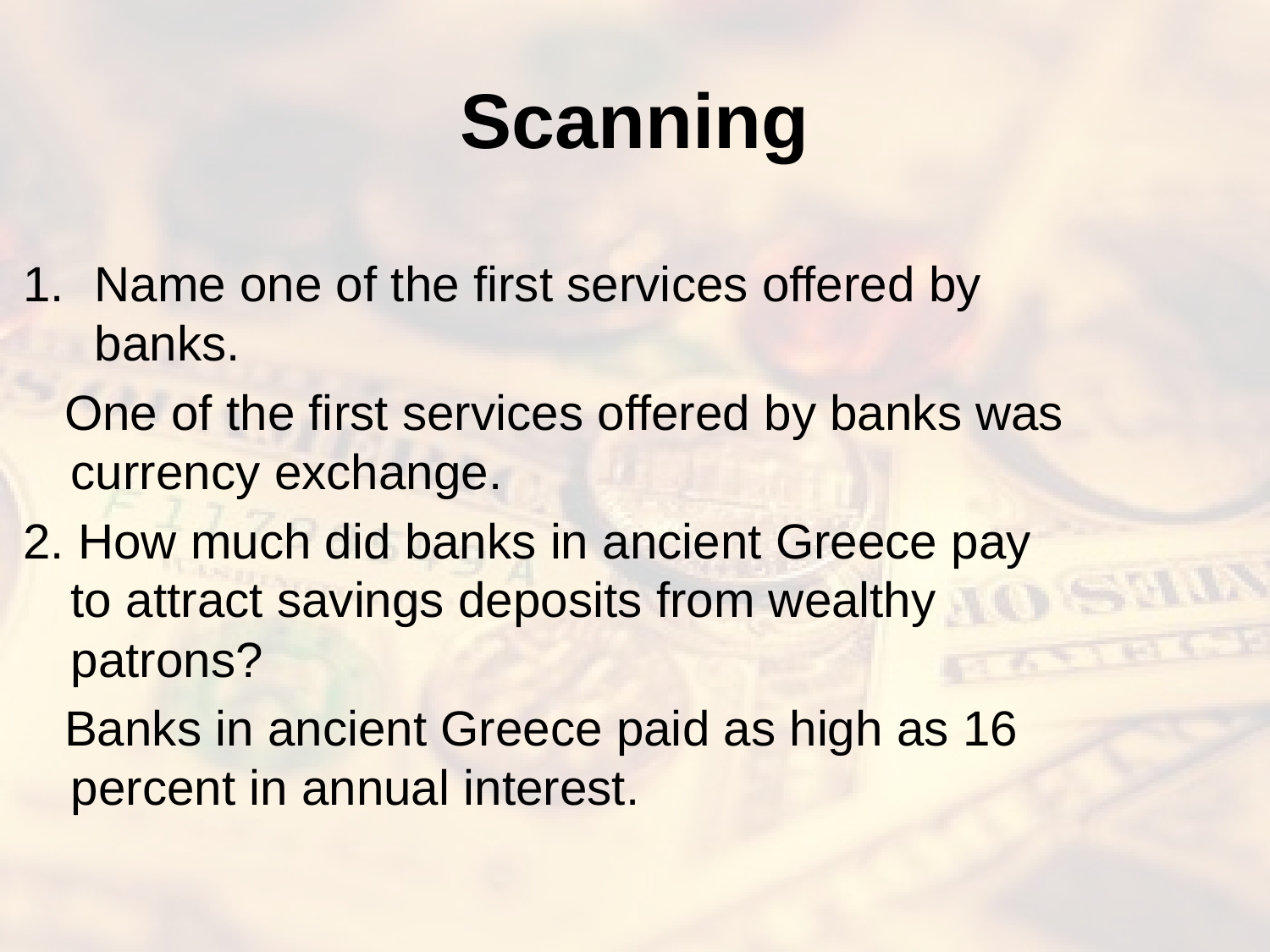

# Scanning
Name one of the first services offered by banks.
   One of the first services offered by banks was currency exchange.
2. How much did banks in ancient Greece pay to attract savings deposits from wealthy patrons?
   Banks in ancient Greece paid as high as 16 percent in annual interest.